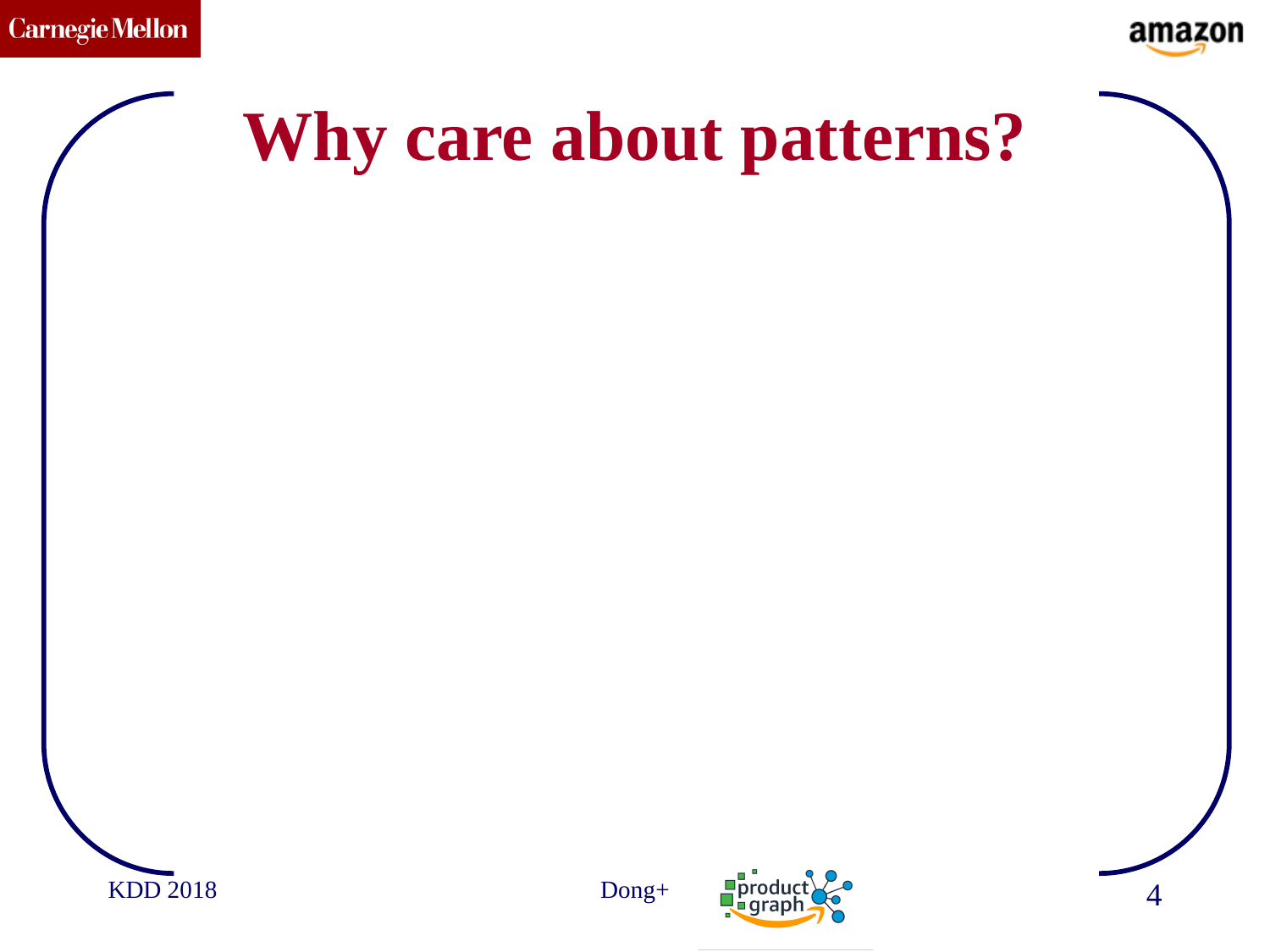

# Why care about patterns?

KDD 2018
Dong+
4